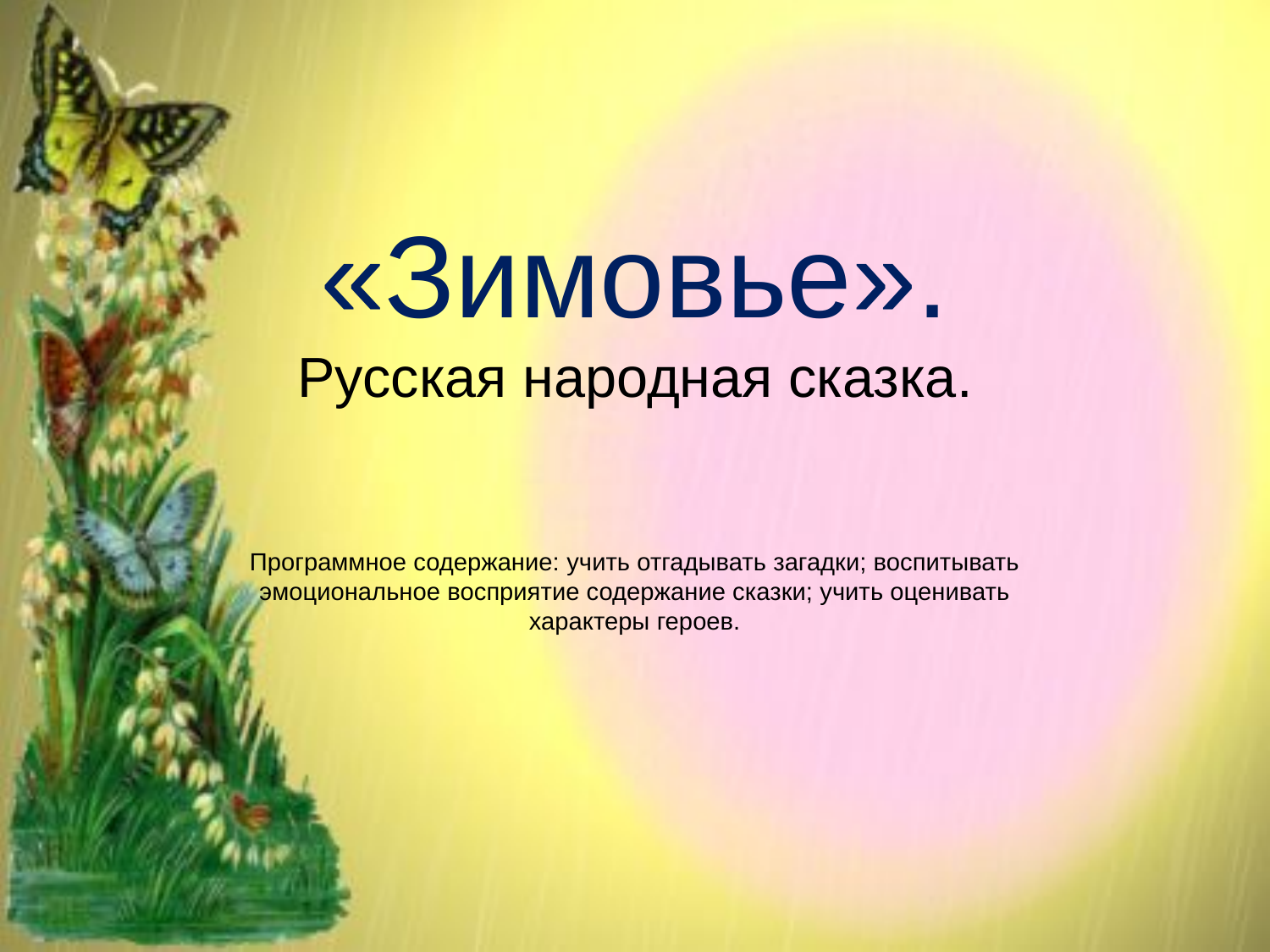

# «Зимовье». Русская народная сказка.
Программное содержание: учить отгадывать загадки; воспитывать эмоциональное восприятие содержание сказки; учить оценивать характеры героев.